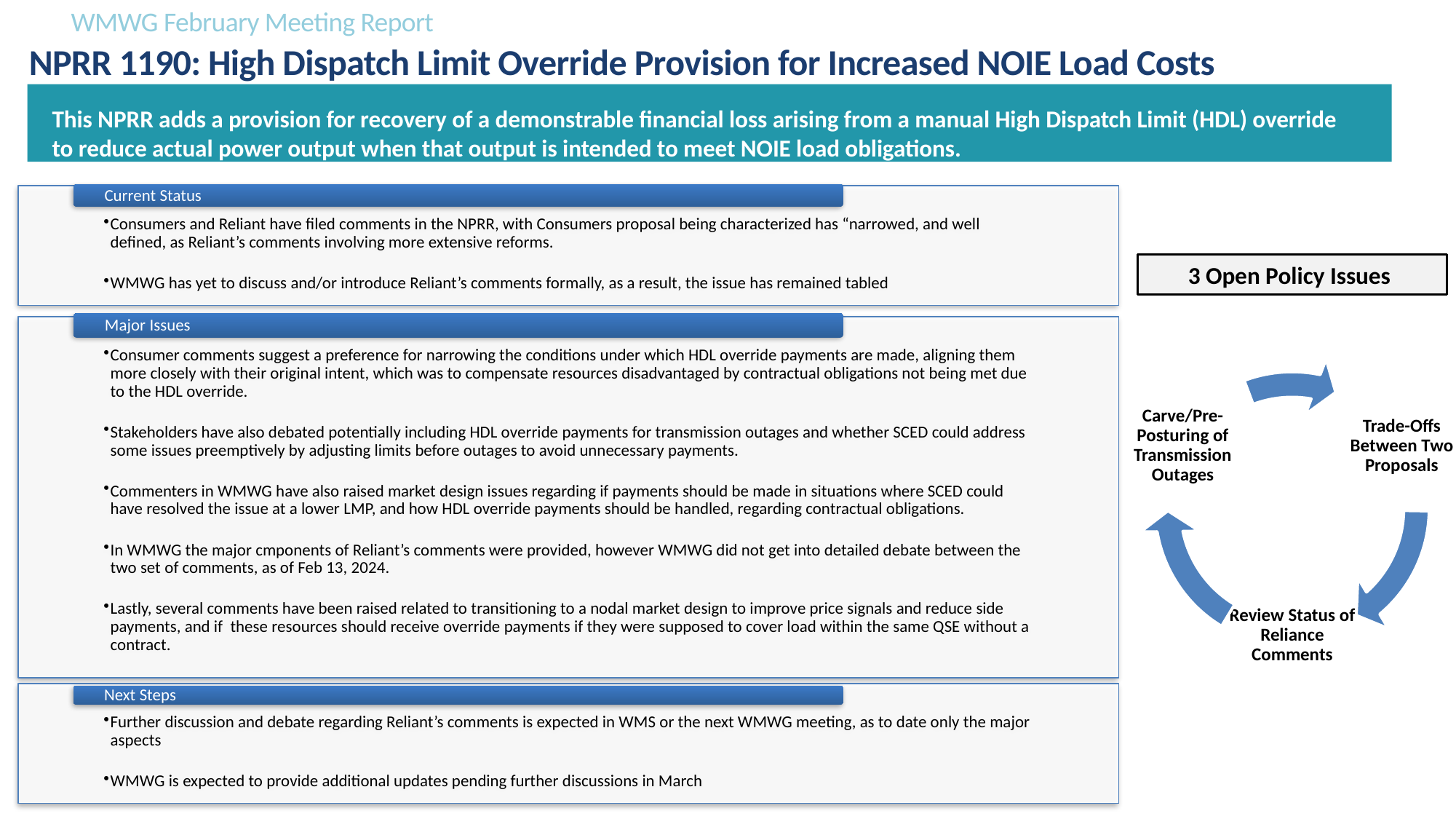

WMWG February Meeting Report
# NPRR 1190: High Dispatch Limit Override Provision for Increased NOIE Load Costs
This NPRR adds a provision for recovery of a demonstrable financial loss arising from a manual High Dispatch Limit (HDL) override to reduce actual power output when that output is intended to meet NOIE load obligations.
Consumers and Reliant have filed comments in the NPRR, with Consumers proposal being characterized has “narrowed, and well defined, as Reliant’s comments involving more extensive reforms.

WMWG has yet to discuss and/or introduce Reliant’s comments formally, as a result, the issue has remained tabled
Current Status
Consumer comments suggest a preference for narrowing the conditions under which HDL override payments are made, aligning them more closely with their original intent, which was to compensate resources disadvantaged by contractual obligations not being met due to the HDL override.

Stakeholders have also debated potentially including HDL override payments for transmission outages and whether SCED could address some issues preemptively by adjusting limits before outages to avoid unnecessary payments.

Commenters in WMWG have also raised market design issues regarding if payments should be made in situations where SCED could have resolved the issue at a lower LMP, and how HDL override payments should be handled, regarding contractual obligations.

In WMWG the major cmponents of Reliant’s comments were provided, however WMWG did not get into detailed debate between the two set of comments, as of Feb 13, 2024.

Lastly, several comments have been raised related to transitioning to a nodal market design to improve price signals and reduce side payments, and if  these resources should receive override payments if they were supposed to cover load within the same QSE without a contract.
Major Issues
Further discussion and debate regarding Reliant’s comments is expected in WMS or the next WMWG meeting, as to date only the major aspects

WMWG is expected to provide additional updates pending further discussions in March
Next Steps
3 Open Policy Issues
Trade-Offs Between Two Proposals
Review Status of Reliance Comments
Carve/Pre-Posturing of Transmission Outages